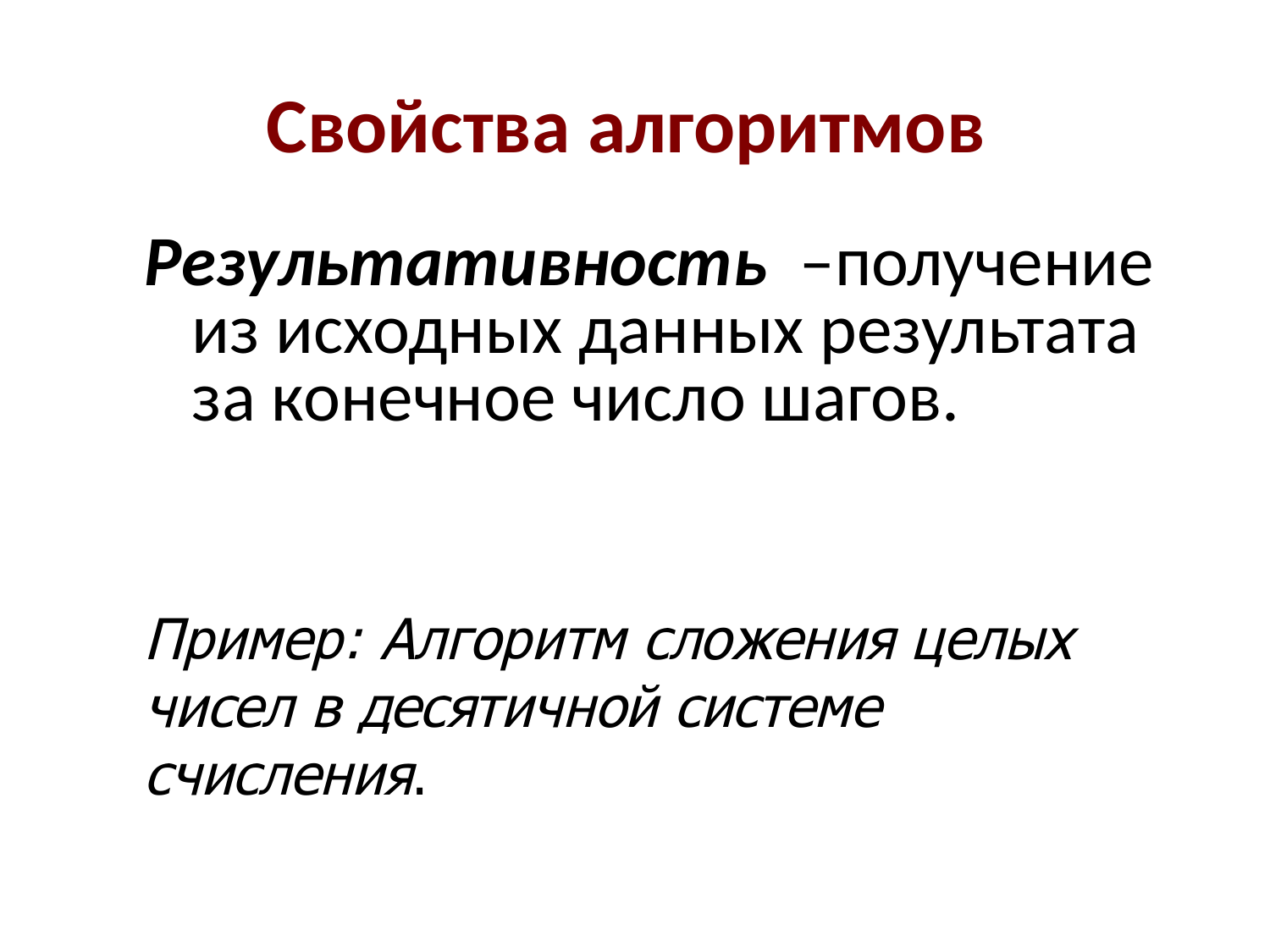

# Свойства алгоритмов

Результативность  –получение из исходных данных результата за конечное число шагов.
Пример: Алгоритм сложения целых чисел в десятичной системе счисления.